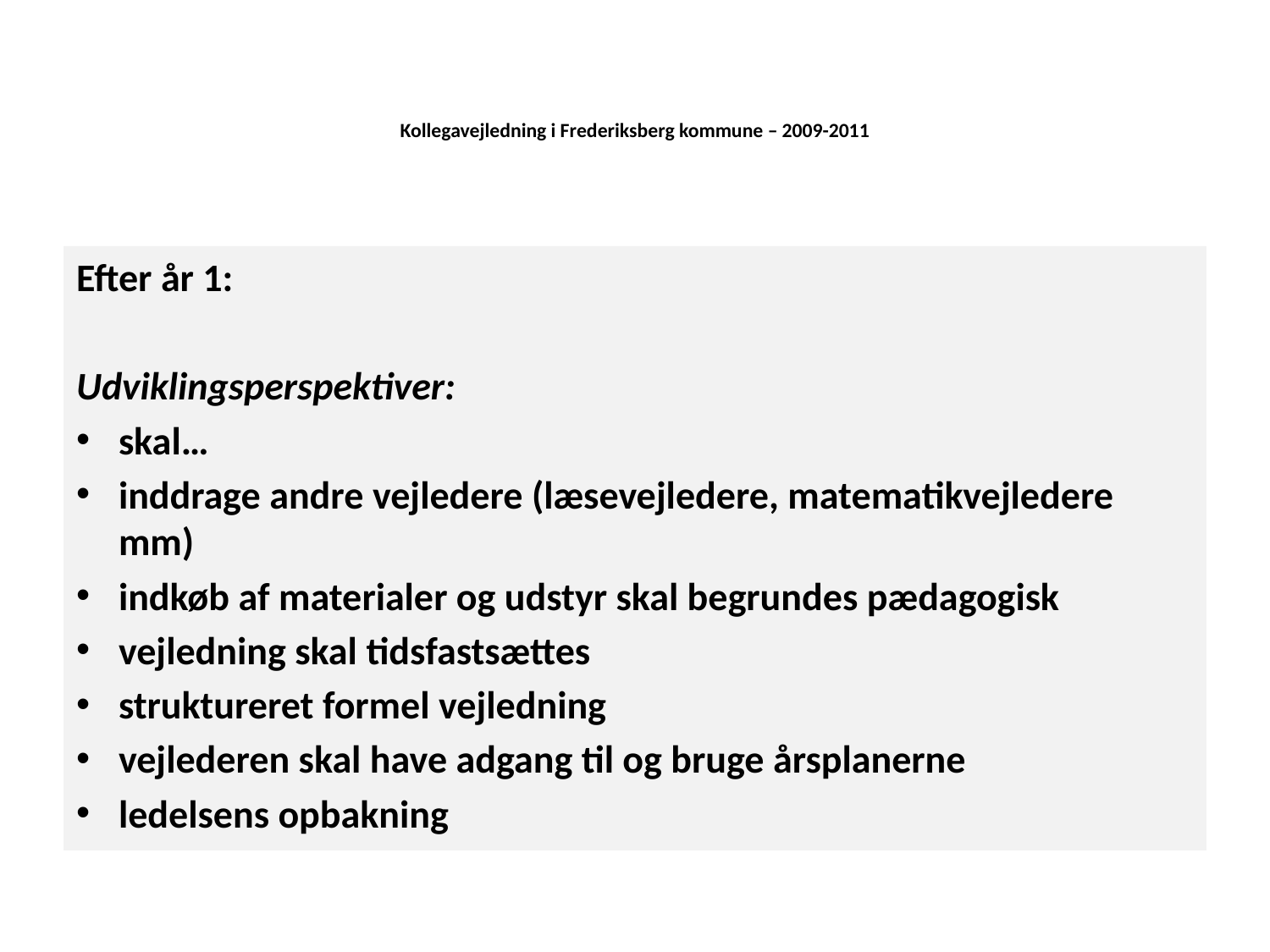

# Kollegavejledning i Frederiksberg kommune – 2009-2011
Efter år 1:

Udviklingsperspektiver:
skal…
inddrage andre vejledere (læsevejledere, matematikvejledere mm)
indkøb af materialer og udstyr skal begrundes pædagogisk
vejledning skal tidsfastsættes
struktureret formel vejledning
vejlederen skal have adgang til og bruge årsplanerne
ledelsens opbakning